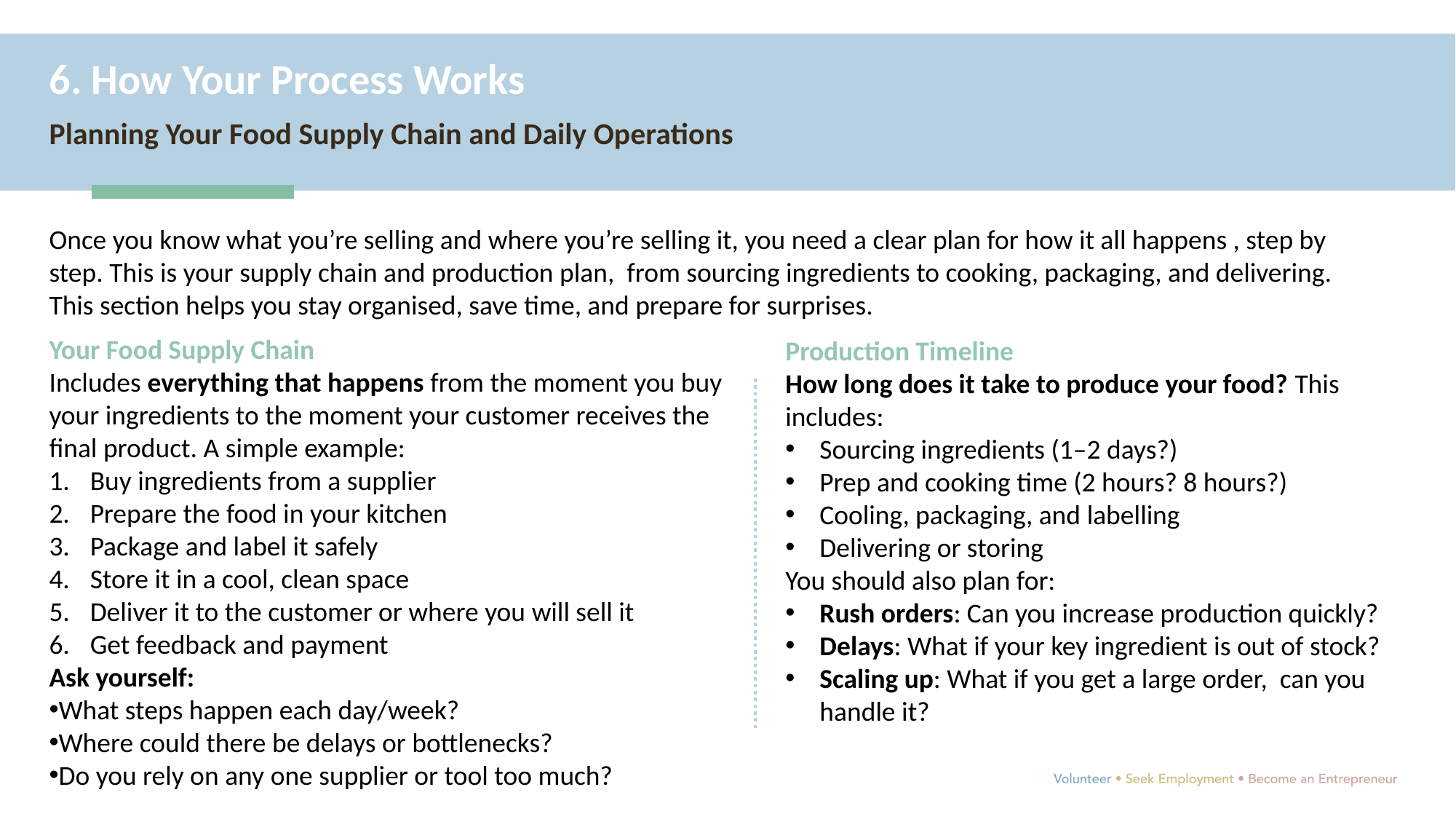

6. How Your Process Works
Planning Your Food Supply Chain and Daily Operations
Once you know what you’re selling and where you’re selling it, you need a clear plan for how it all happens , step by step. This is your supply chain and production plan,  from sourcing ingredients to cooking, packaging, and delivering.
This section helps you stay organised, save time, and prepare for surprises.

Your Food Supply Chain
Includes everything that happens from the moment you buy your ingredients to the moment your customer receives the final product. A simple example:
Buy ingredients from a supplier
Prepare the food in your kitchen
Package and label it safely
Store it in a cool, clean space
Deliver it to the customer or where you will sell it
Get feedback and payment
Ask yourself:
What steps happen each day/week?
Where could there be delays or bottlenecks?
Do you rely on any one supplier or tool too much?
Production Timeline
How long does it take to produce your food? This includes:
Sourcing ingredients (1–2 days?)
Prep and cooking time (2 hours? 8 hours?)
Cooling, packaging, and labelling
Delivering or storing
You should also plan for:
Rush orders: Can you increase production quickly?
Delays: What if your key ingredient is out of stock?
Scaling up: What if you get a large order,  can you handle it?